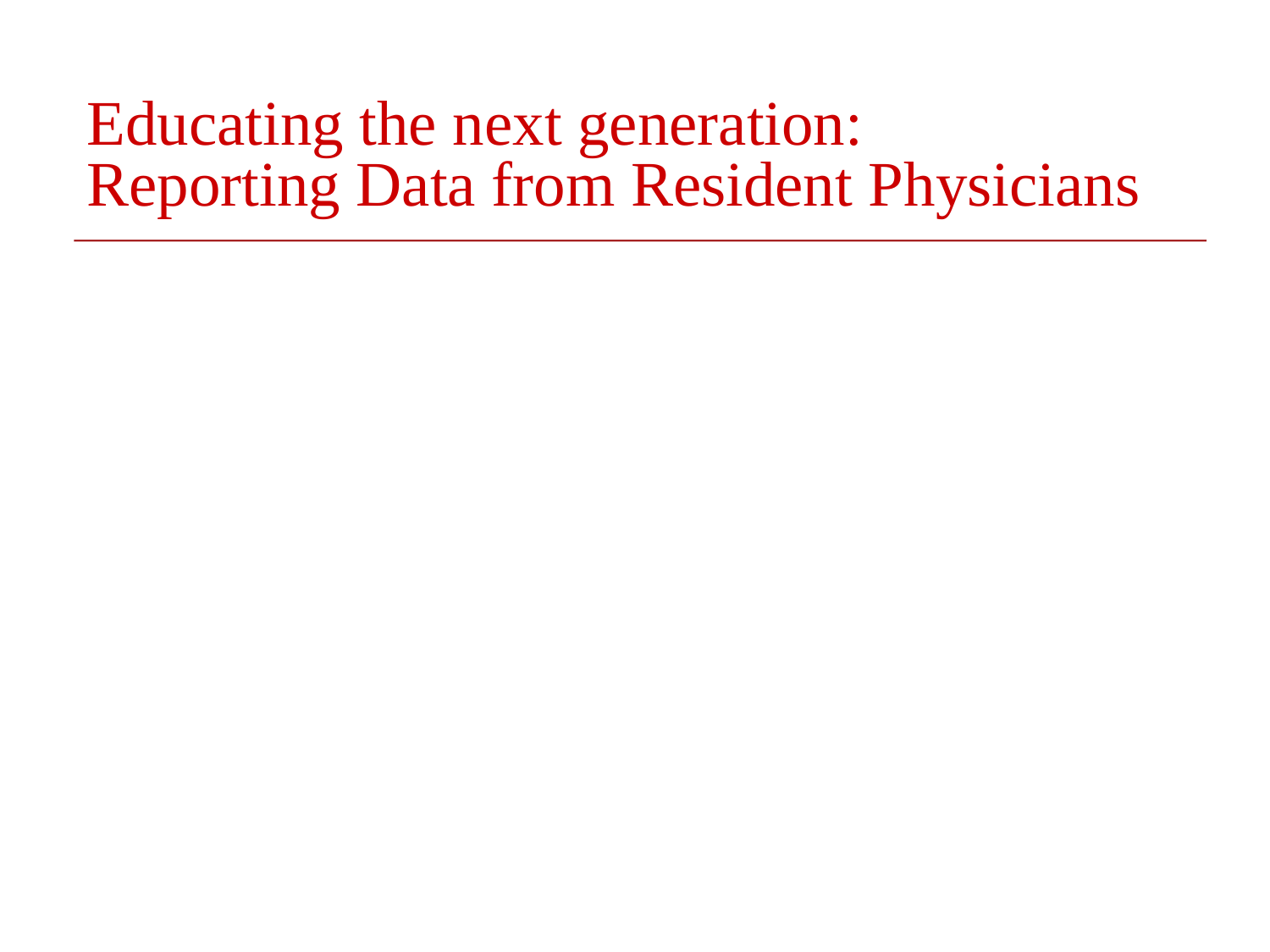

# Educating the next generation: Reporting Data from Resident Physicians